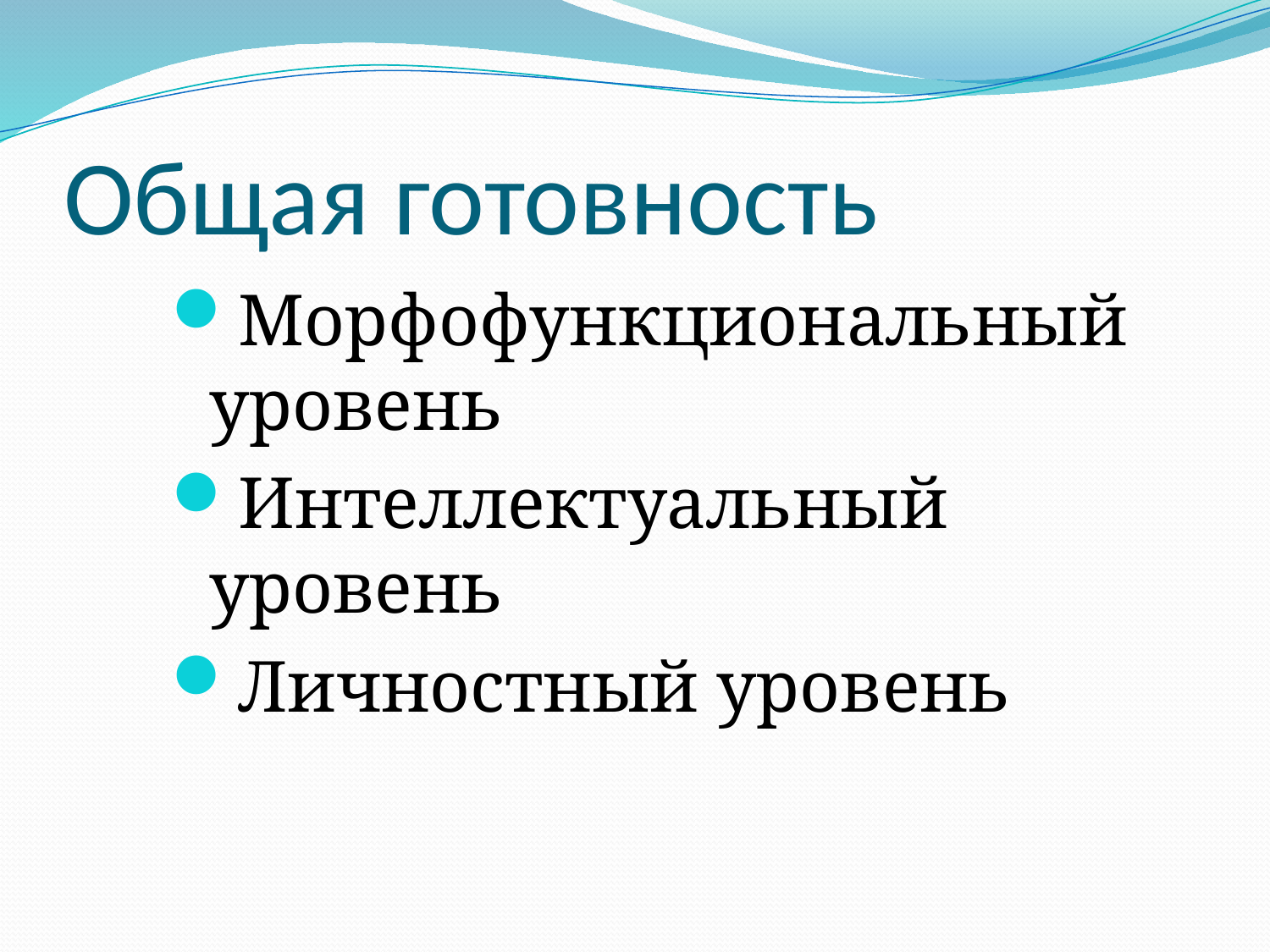

# Общая готовность
Морфофункциональный уровень
Интеллектуальный уровень
Личностный уровень